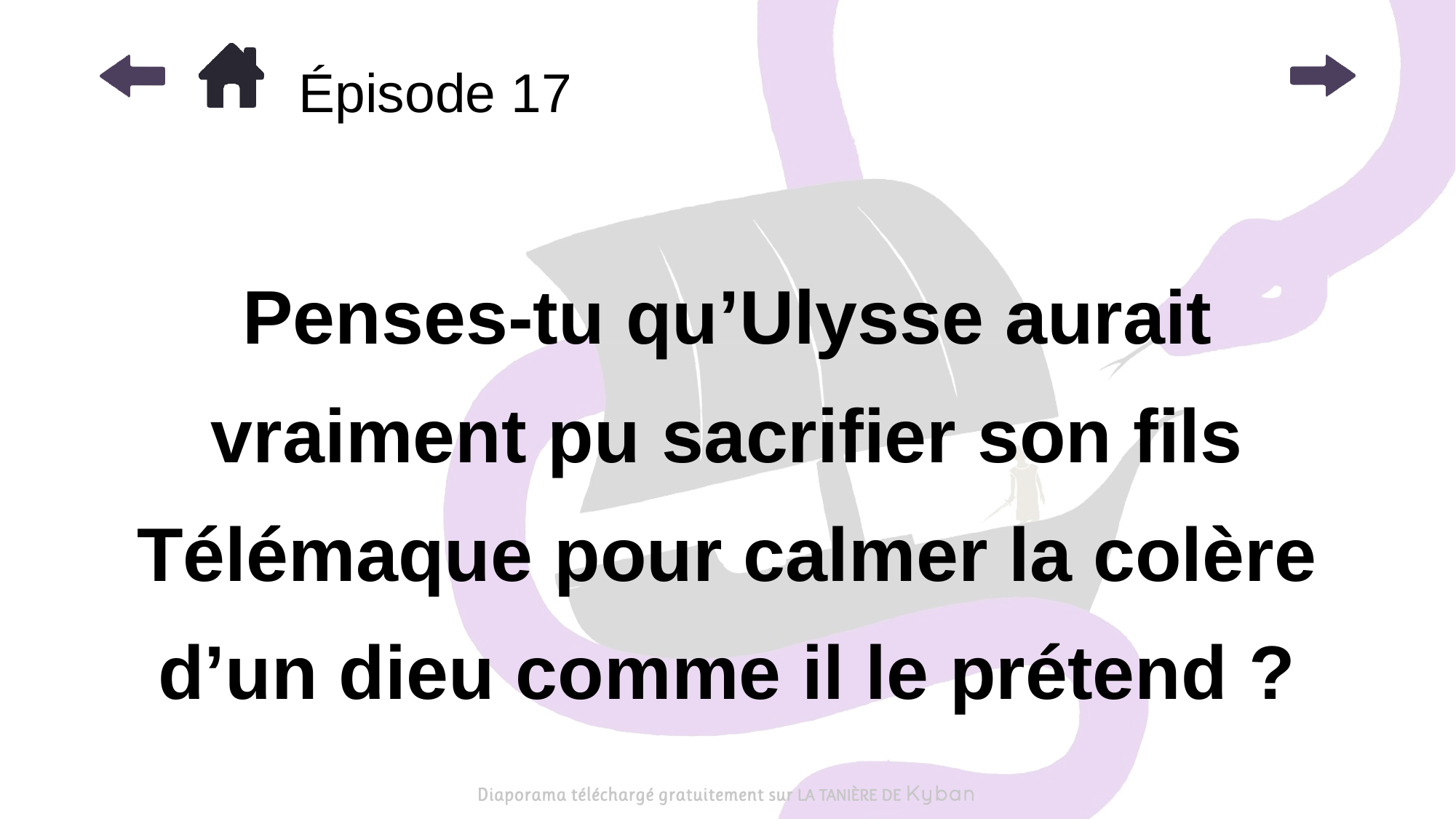

# Épisode 17
Penses-tu qu’Ulysse aurait vraiment pu sacrifier son fils Télémaque pour calmer la colère d’un dieu comme il le prétend ?